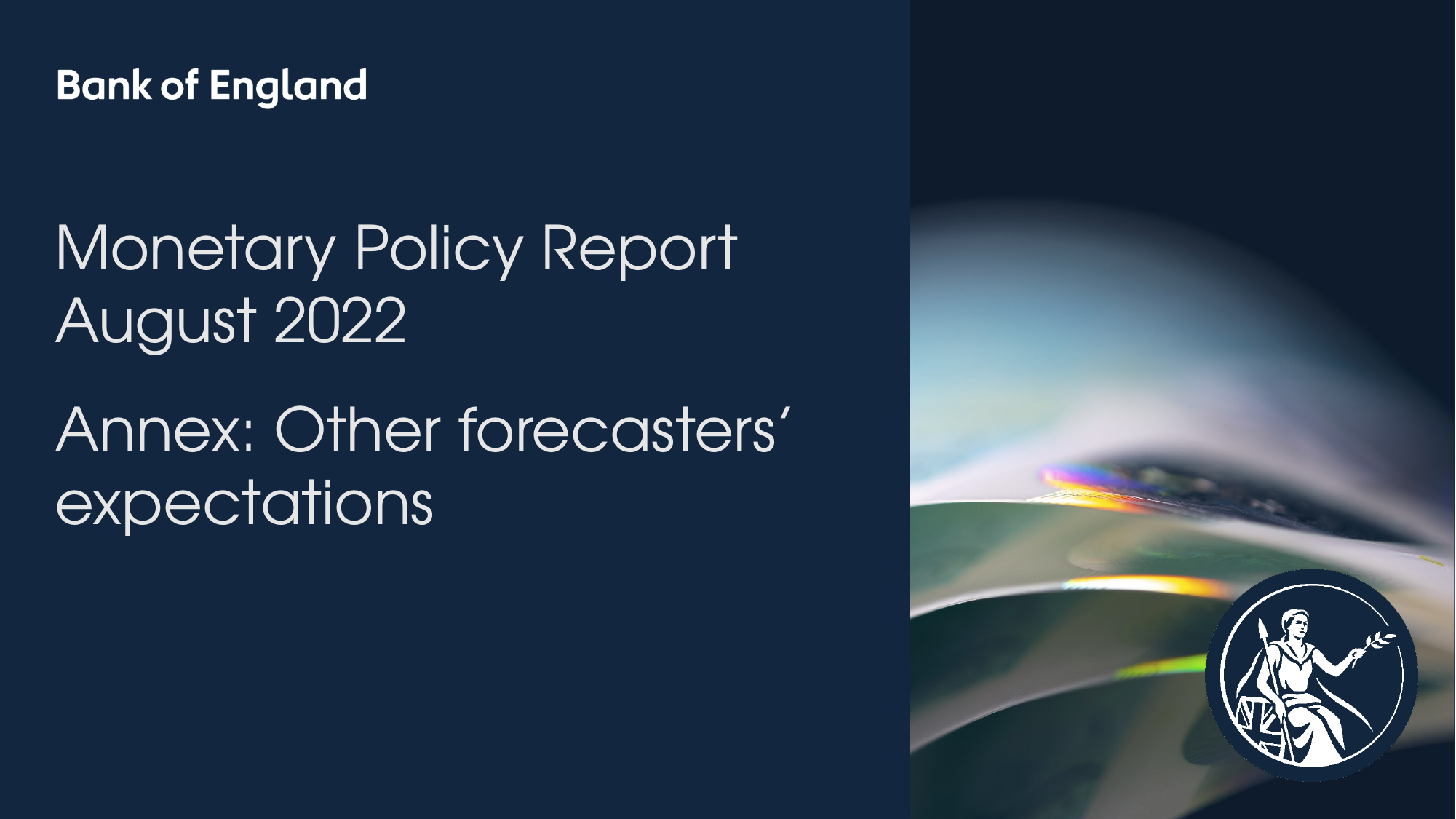

Monetary Policy Report
August 2022
Annex: Other forecasters’ expectations